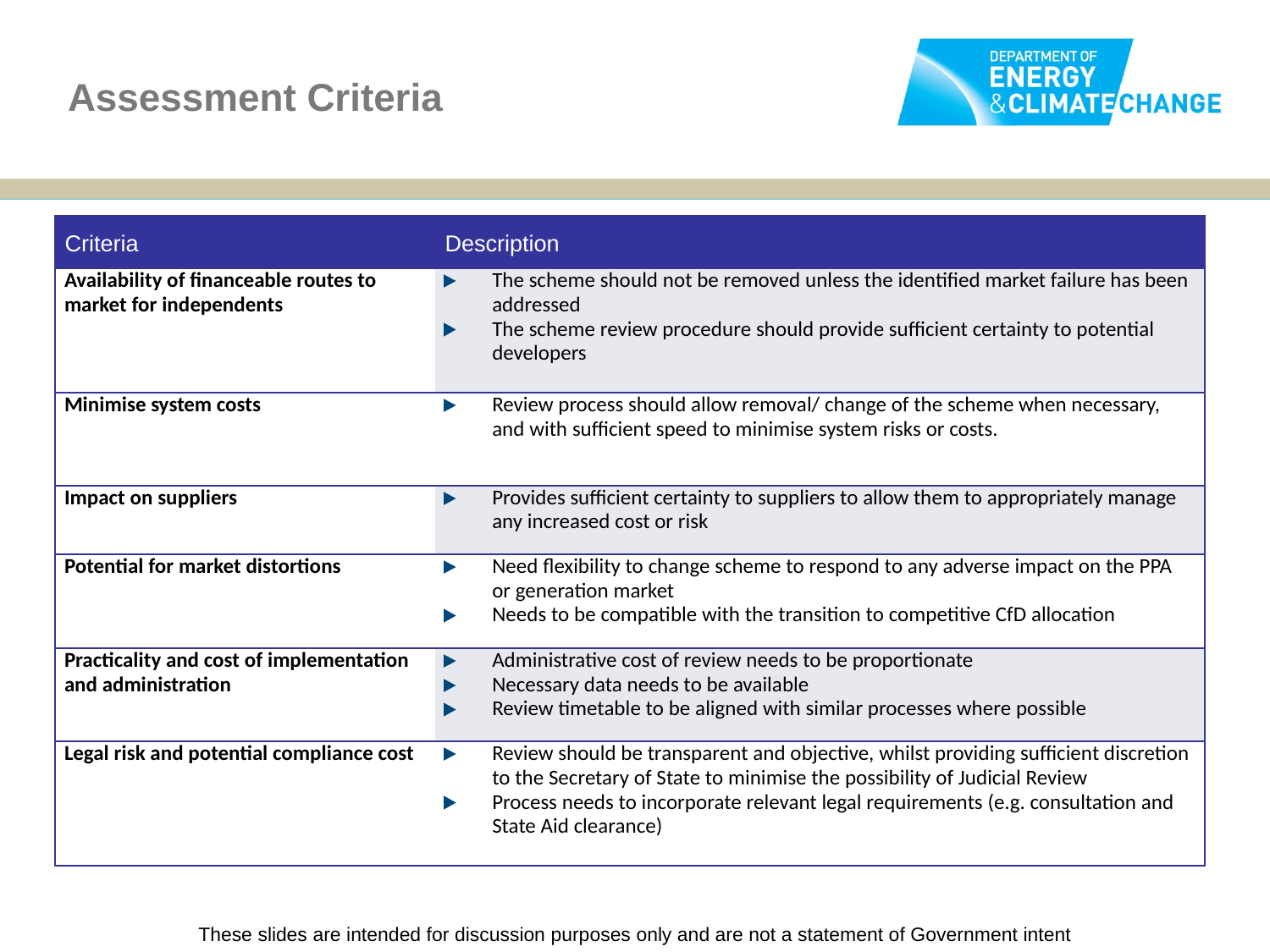

# Assessment Criteria
| Criteria | Description |
| --- | --- |
| Availability of financeable routes to market for independents | The scheme should not be removed unless the identified market failure has been addressed The scheme review procedure should provide sufficient certainty to potential developers |
| Minimise system costs | Review process should allow removal/ change of the scheme when necessary, and with sufficient speed to minimise system risks or costs. |
| Impact on suppliers | Provides sufficient certainty to suppliers to allow them to appropriately manage any increased cost or risk |
| Potential for market distortions | Need flexibility to change scheme to respond to any adverse impact on the PPA or generation market Needs to be compatible with the transition to competitive CfD allocation |
| Practicality and cost of implementation and administration | Administrative cost of review needs to be proportionate Necessary data needs to be available Review timetable to be aligned with similar processes where possible |
| Legal risk and potential compliance cost | Review should be transparent and objective, whilst providing sufficient discretion to the Secretary of State to minimise the possibility of Judicial Review Process needs to incorporate relevant legal requirements (e.g. consultation and State Aid clearance) |
These slides are intended for discussion purposes only and are not a statement of Government intent